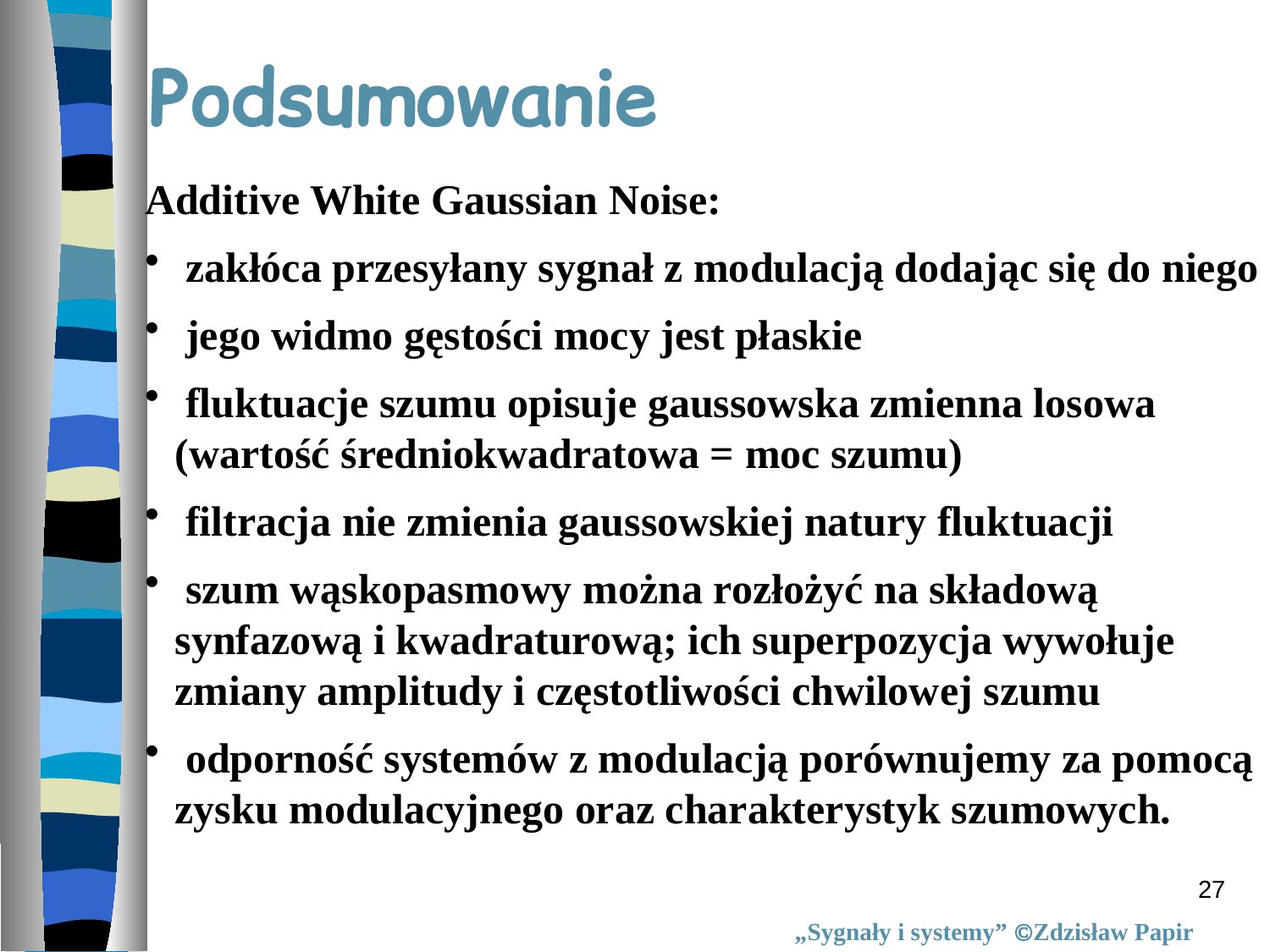

Podsumowanie
Additive White Gaussian Noise:
 zakłóca przesyłany sygnał z modulacją dodając się do niego
 jego widmo gęstości mocy jest płaskie
 fluktuacje szumu opisuje gaussowska zmienna losowa
(wartość średniokwadratowa = moc szumu)
 filtracja nie zmienia gaussowskiej natury fluktuacji
 szum wąskopasmowy można rozłożyć na składową
synfazową i kwadraturową; ich superpozycja wywołuje
zmiany amplitudy i częstotliwości chwilowej szumu
 odporność systemów z modulacją porównujemy za pomocą
zysku modulacyjnego oraz charakterystyk szumowych.
27
„Sygnały i systemy” ©Zdzisław Papir